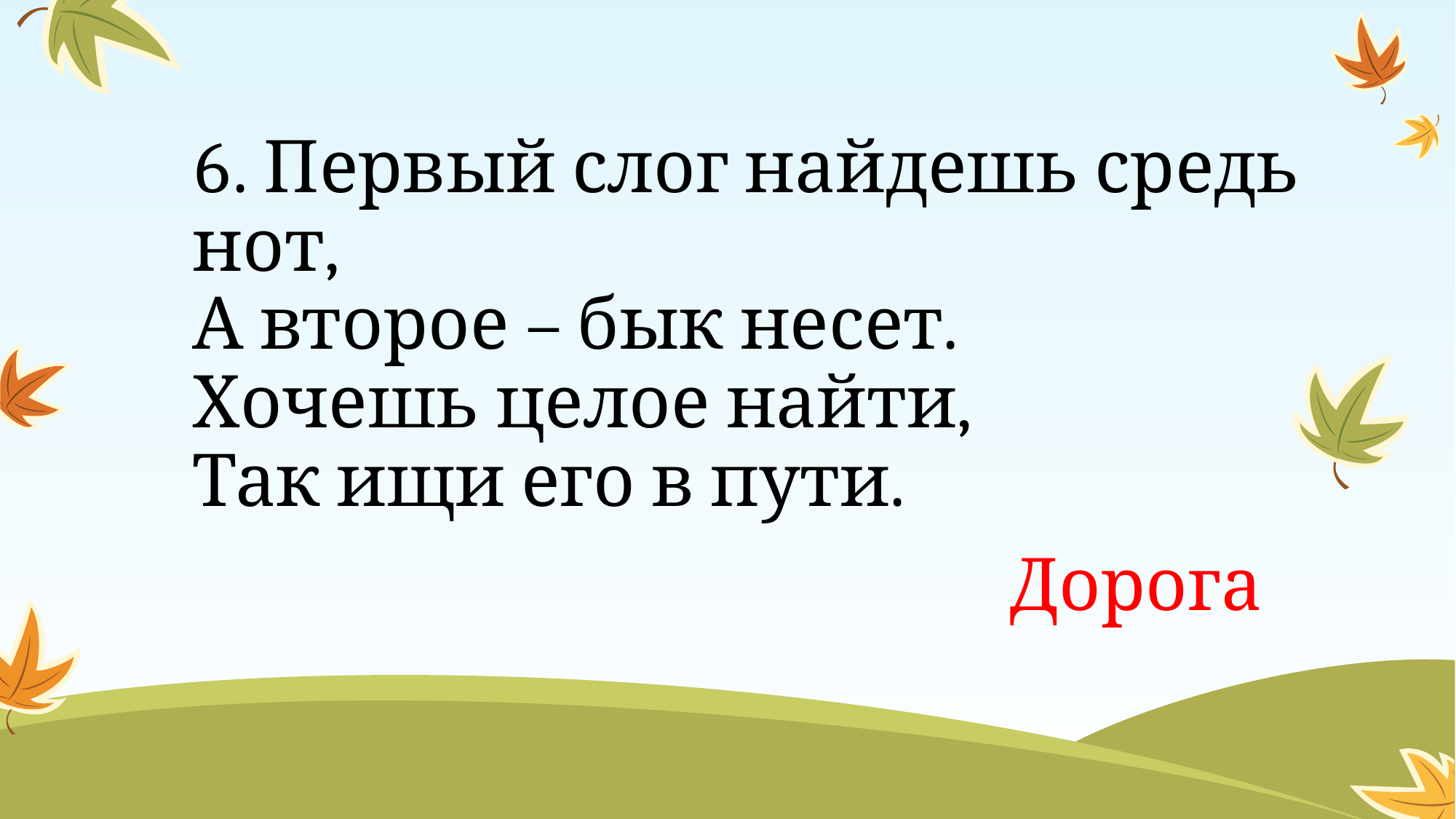

# 6. Первый слог найдешь средь нот, А второе – бык несет. Хочешь целое найти, Так ищи его в пути.
Дорога